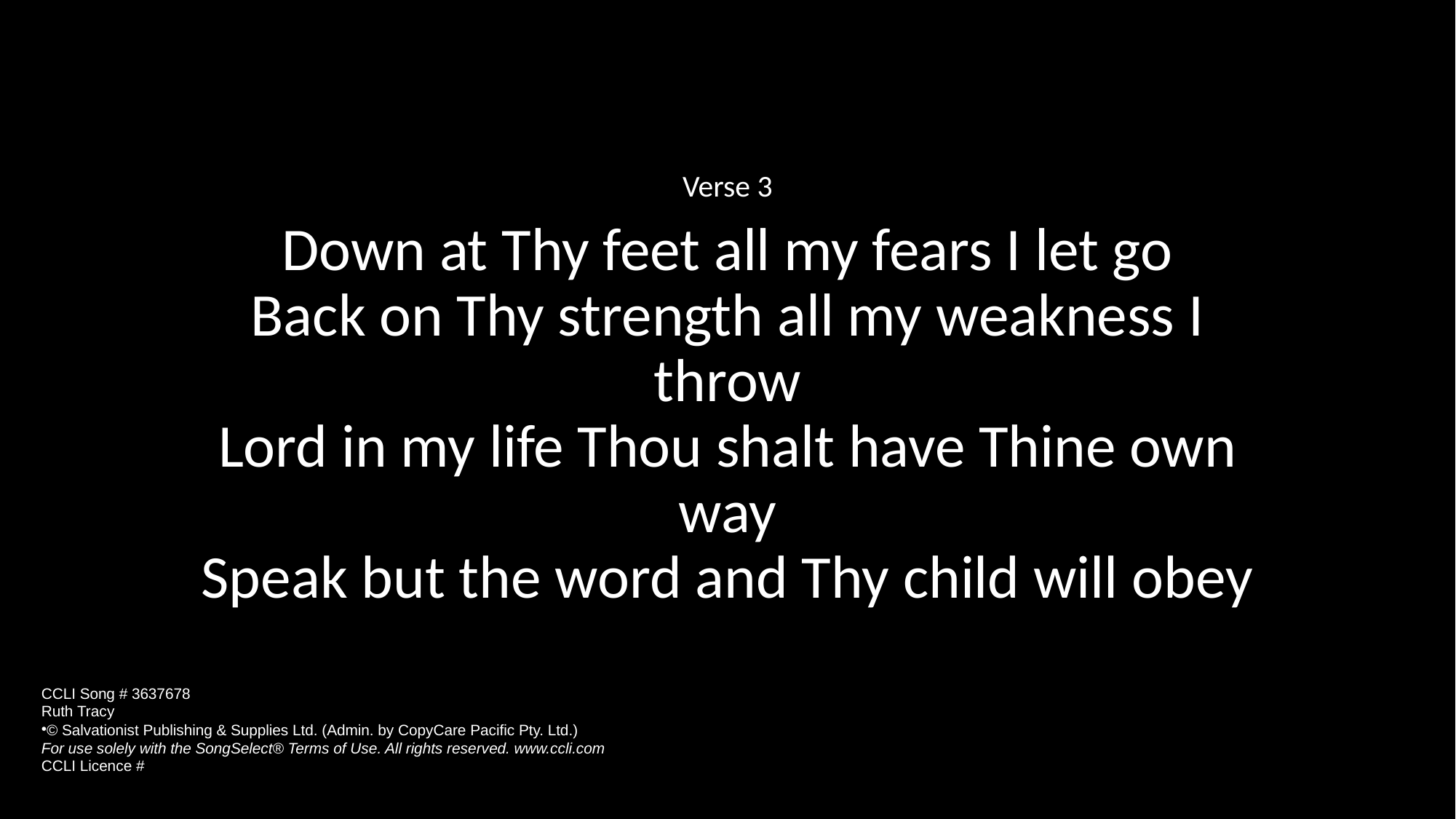

Verse 3
Down at Thy feet all my fears I let go
Back on Thy strength all my weakness I throw
Lord in my life Thou shalt have Thine own way
Speak but the word and Thy child will obey
CCLI Song # 3637678
Ruth Tracy
© Salvationist Publishing & Supplies Ltd. (Admin. by CopyCare Pacific Pty. Ltd.)
For use solely with the SongSelect® Terms of Use. All rights reserved. www.ccli.com
CCLI Licence #